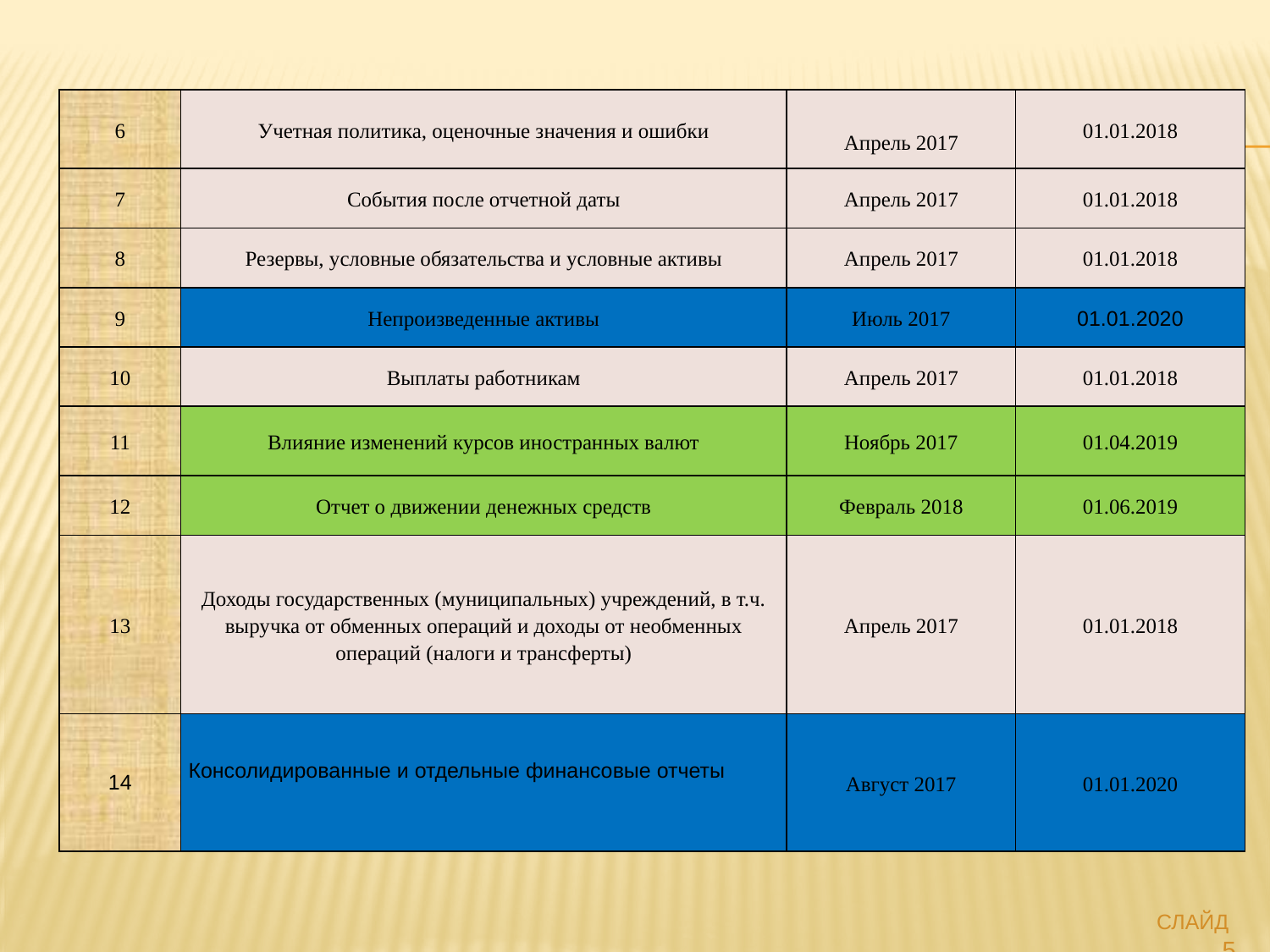

| 6 | Учетная политика, оценочные значения и ошибки | Апрель 2017 | 01.01.2018 |
| --- | --- | --- | --- |
| 7 | События после отчетной даты | Апрель 2017 | 01.01.2018 |
| 8 | Резервы, условные обязательства и условные активы | Апрель 2017 | 01.01.2018 |
| 9 | Непроизведенные активы | Июль 2017 | 01.01.2020 |
| 10 | Выплаты работникам | Апрель 2017 | 01.01.2018 |
| 11 | Влияние изменений курсов иностранных валют | Ноябрь 2017 | 01.04.2019 |
| 12 | Отчет о движении денежных средств | Февраль 2018 | 01.06.2019 |
| 13 | Доходы государственных (муниципальных) учреждений, в т.ч. выручка от обменных операций и доходы от необменных операций (налоги и трансферты) | Апрель 2017 | 01.01.2018 |
| 14 | Консолидированные и отдельные финансовые отчеты | Август 2017 | 01.01.2020 |
СЛАЙД 5